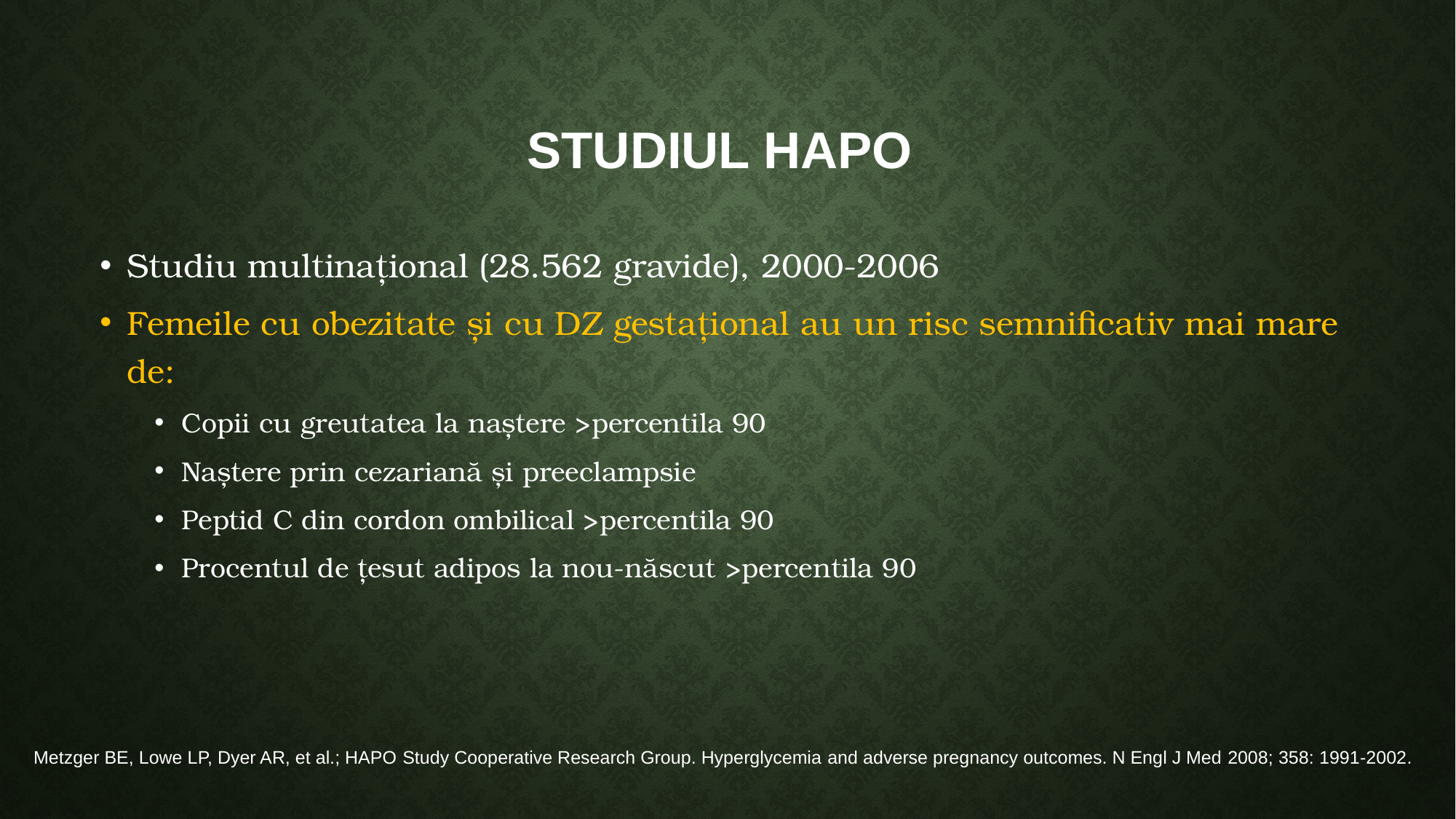

# studiul HAPO
Studiu multinațional (28.562 gravide), 2000-2006
Femeile cu obezitate și cu DZ gestațional au un risc semnificativ mai mare de:
Copii cu greutatea la naștere >percentila 90
Naștere prin cezariană și preeclampsie
Peptid C din cordon ombilical >percentila 90
Procentul de țesut adipos la nou-născut >percentila 90
Metzger BE, Lowe LP, Dyer AR, et al.; HAPO Study Cooperative Research Group. Hyperglycemia and adverse pregnancy outcomes. N Engl J Med 2008; 358: 1991-2002.